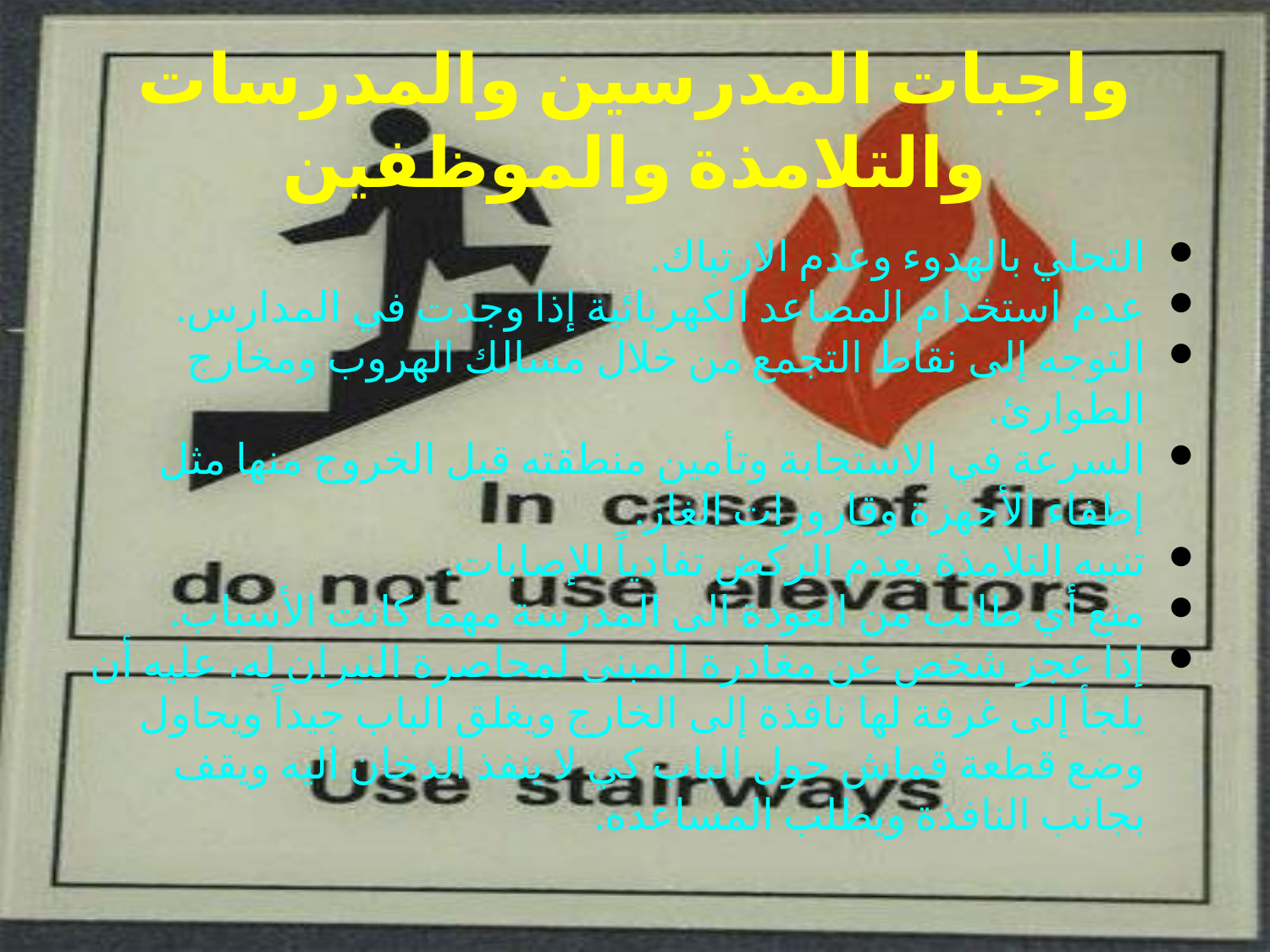

# واجبات المدرسين والمدرسات والتلامذة والموظفين
التحلي بالهدوء وعدم الارتباك.
عدم استخدام المصاعد الكهربائية إذا وجدت في المدارس.
التوجه إلى نقاط التجمع من خلال مسالك الهروب ومخارج الطوارئ.
السرعة في الاستجابة وتأمين منطقته قبل الخروج منها مثل إطفاء الأجهزة وقارورات الغاز.
تنبيه التلامذة بعدم الركض تفادياً للإصابات.
منع أي طالب من العودة الى المدرسة مهما كانت الأسباب.
إذا عجز شخص عن مغادرة المبنى لمحاصرة النيران له، عليه أن يلجأ إلى غرفة لها نافذة إلى الخارج ويغلق الباب جيداً ويحاول وضع قطعة قماش حول الباب كي لا ينفذ الدخان اليه ويقف بجانب النافذة ويطلب المساعده.